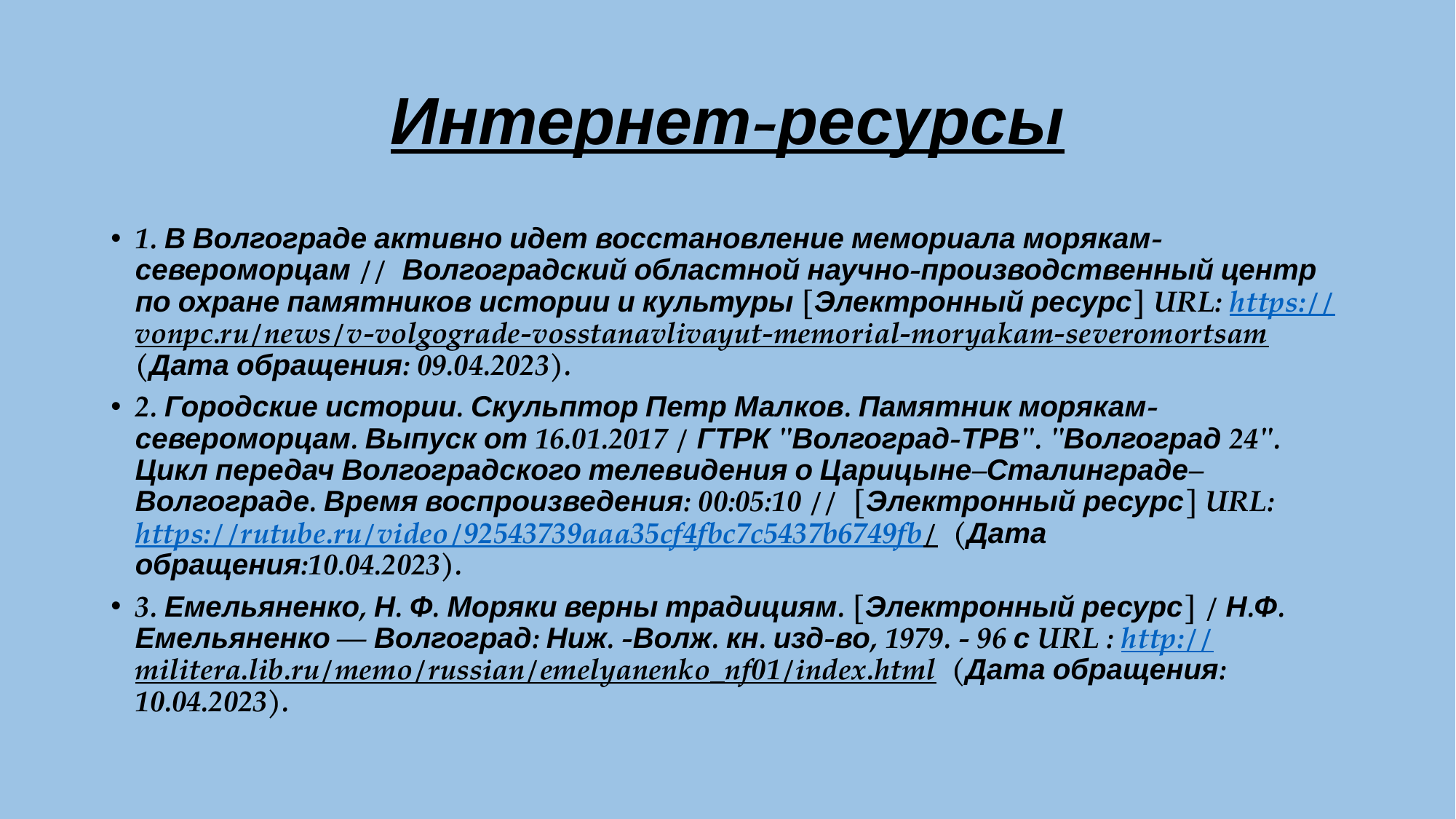

# Интернет-ресурсы
1. В Волгограде активно идет восстановление мемориала морякам-североморцам //  Волгоградский областной научно-производственный центр по охране памятников истории и культуры [Электронный ресурс] URL: https://vonpc.ru/news/v-volgograde-vosstanavlivayut-memorial-moryakam-severomortsam    (Дата обращения: 09.04.2023).
2. Городские истории. Скульптор Петр Малков. Памятник морякам-североморцам. Выпуск от 16.01.2017 / ГТРК "Волгоград-ТРВ". "Волгоград 24". Цикл передач Волгоградского телевидения о Царицыне–Сталинграде–Волгограде. Время воспроизведения: 00:05:10 //  [Электронный ресурс] URL: https://rutube.ru/video/92543739aaa35cf4fbc7c5437b6749fb/  (Дата обращения:10.04.2023).
3. Емельяненко, Н. Ф. Моряки верны традициям. [Электронный ресурс] / Н.Ф. Емельяненко — Волгоград: Ниж. -Волж. кн. изд-во, 1979. - 96 с URL : http://militera.lib.ru/memo/russian/emelyanenko_nf01/index.html  (Дата обращения: 10.04.2023).